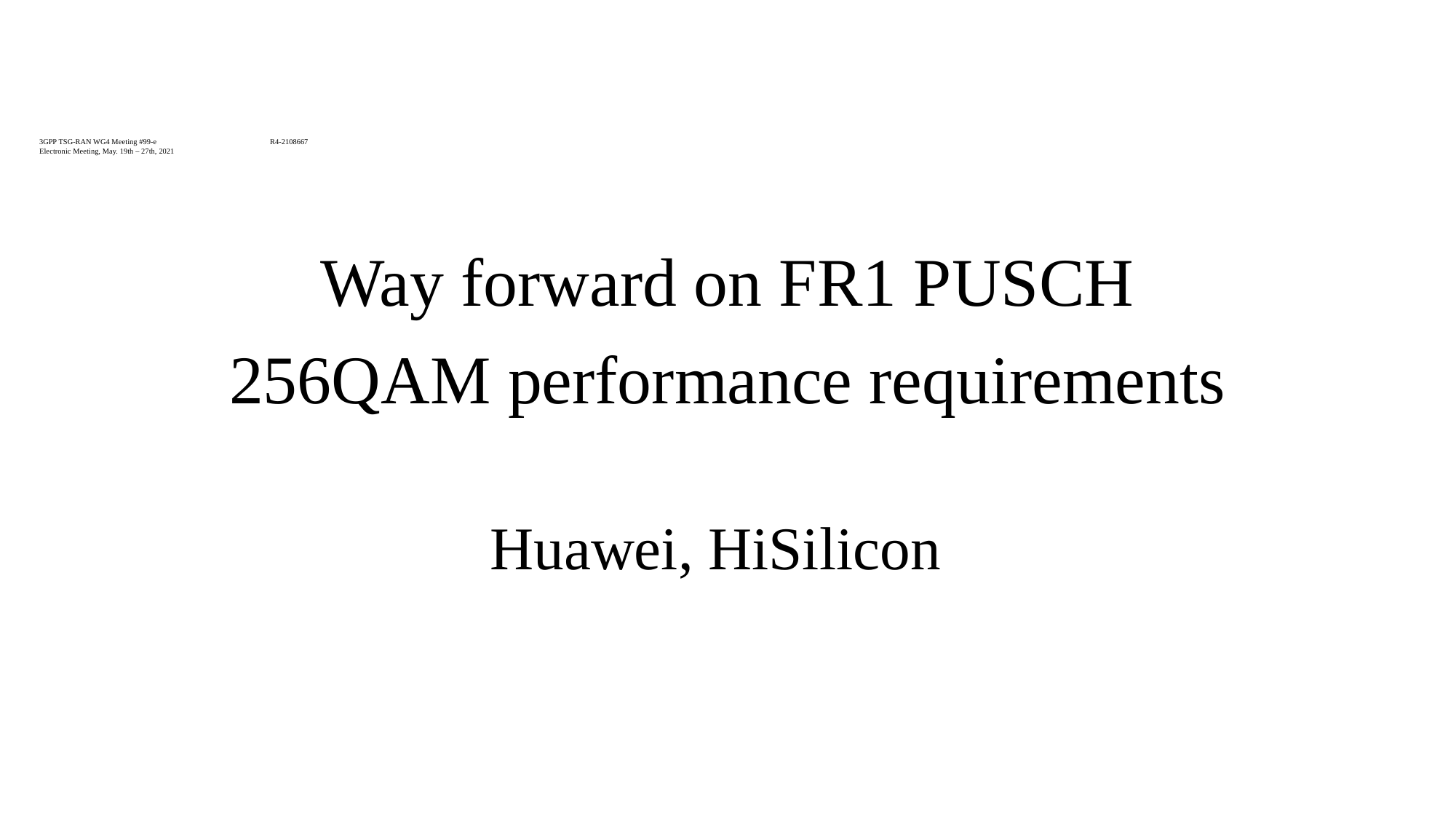

# 3GPP TSG-RAN WG4 Meeting #99-e                                                         R4-2108667 Electronic Meeting, May. 19th – 27th, 2021
Way forward on FR1 PUSCH 256QAM performance requirements
Huawei, HiSilicon